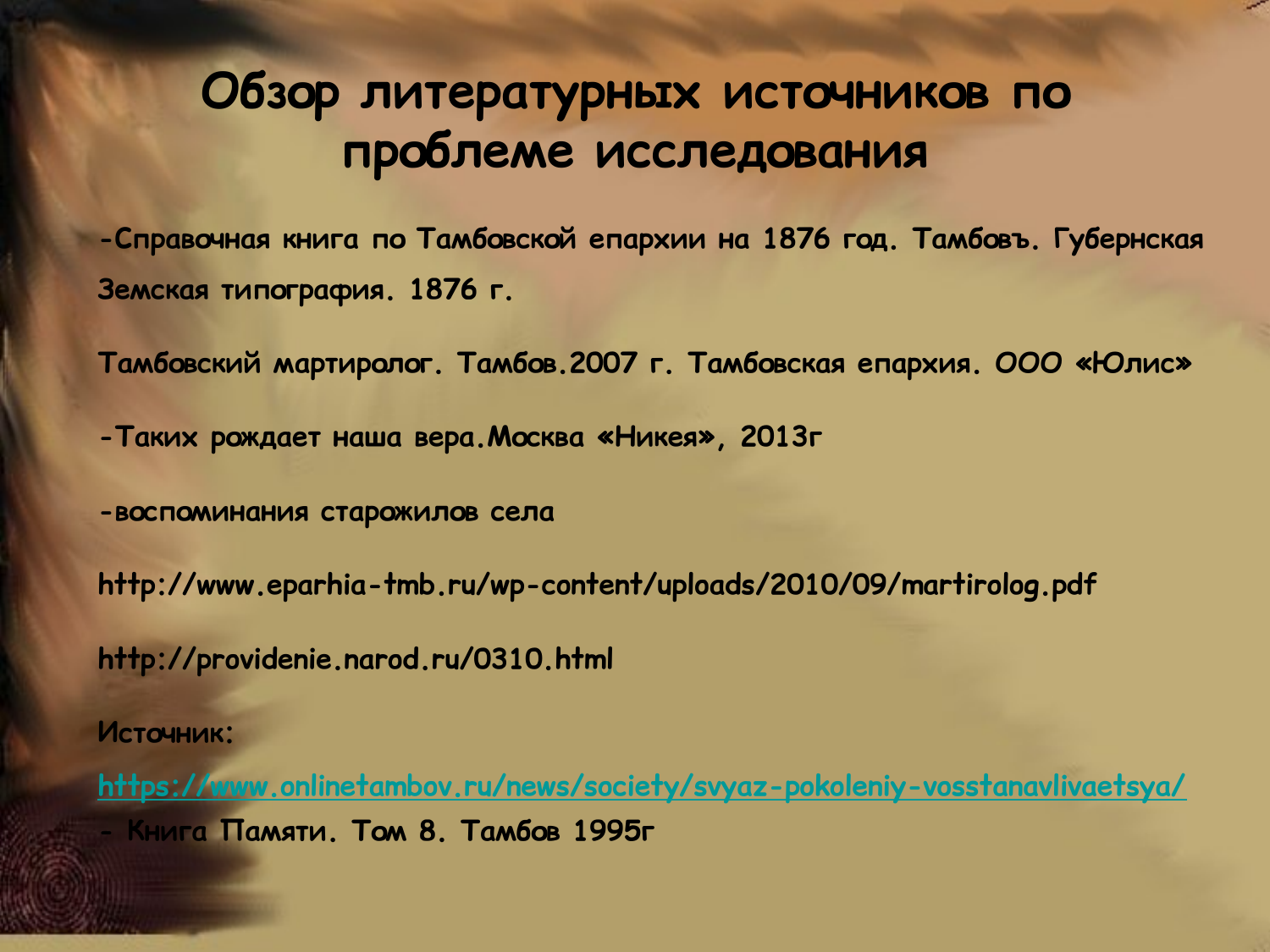

# Обзор литературных источников по проблеме исследования
-Справочная книга по Тамбовской епархии на 1876 год. Тамбовъ. Губернская Земская типография. 1876 г.
Тамбовский мартиролог. Тамбов.2007 г. Тамбовская епархия. ООО «Юлис»
-Таких рождает наша вера.Москва «Никея», 2013г
-воспоминания старожилов села
http://www.eparhia-tmb.ru/wp-content/uploads/2010/09/martirolog.pdf
http://providenie.narod.ru/0310.html
Источник: https://www.onlinetambov.ru/news/society/svyaz-pokoleniy-vosstanavlivaetsya/
- Книга Памяти. Том 8. Тамбов 1995г